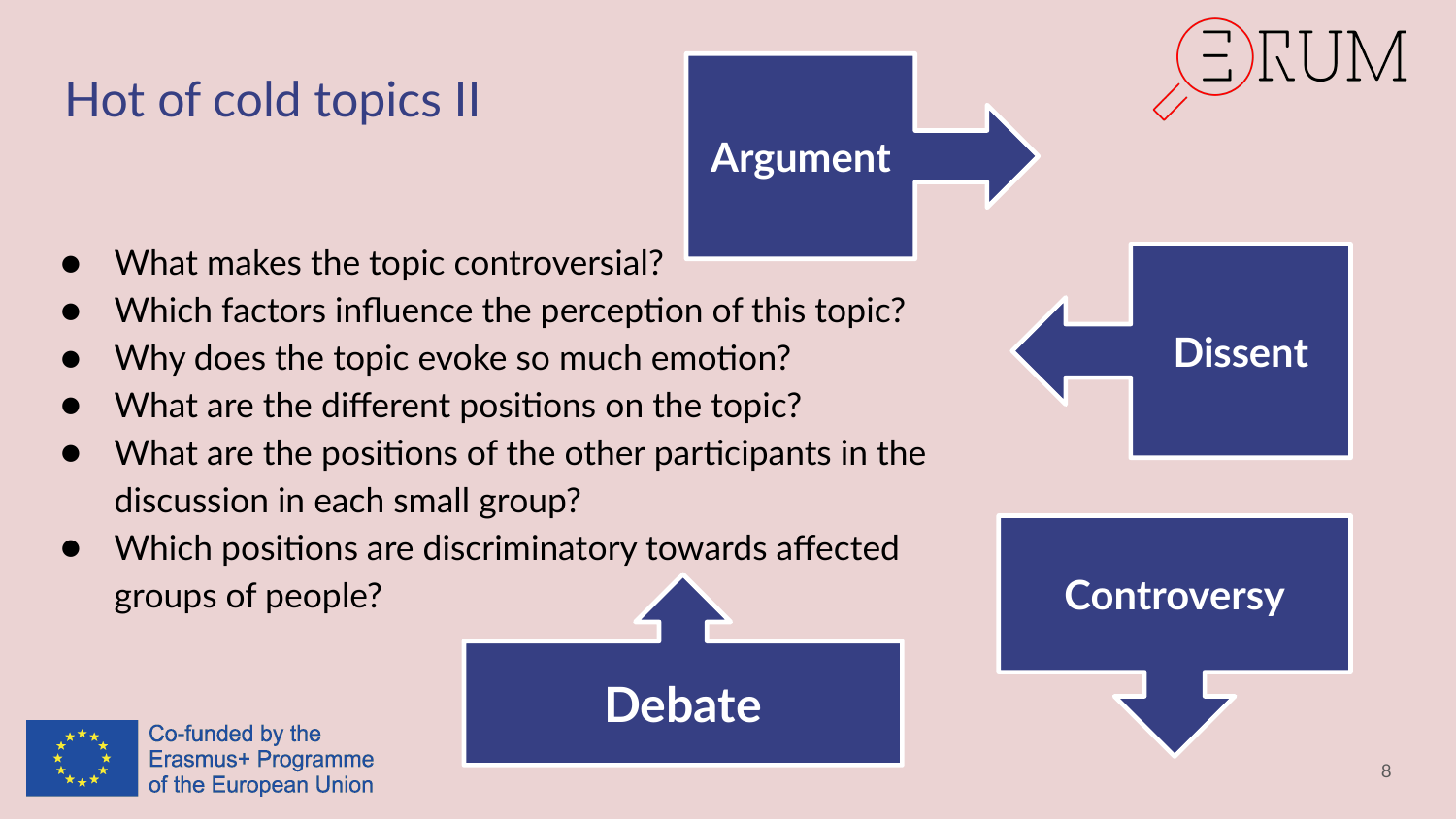

# Hot of cold topics II
Argument

What makes the topic controversial?
Which factors influence the perception of this topic?
Why does the topic evoke so much emotion?
What are the different positions on the topic?
What are the positions of the other participants in the discussion in each small group?
Which positions are discriminatory towards affected groups of people?

Dissent
Controversy
Debate
8